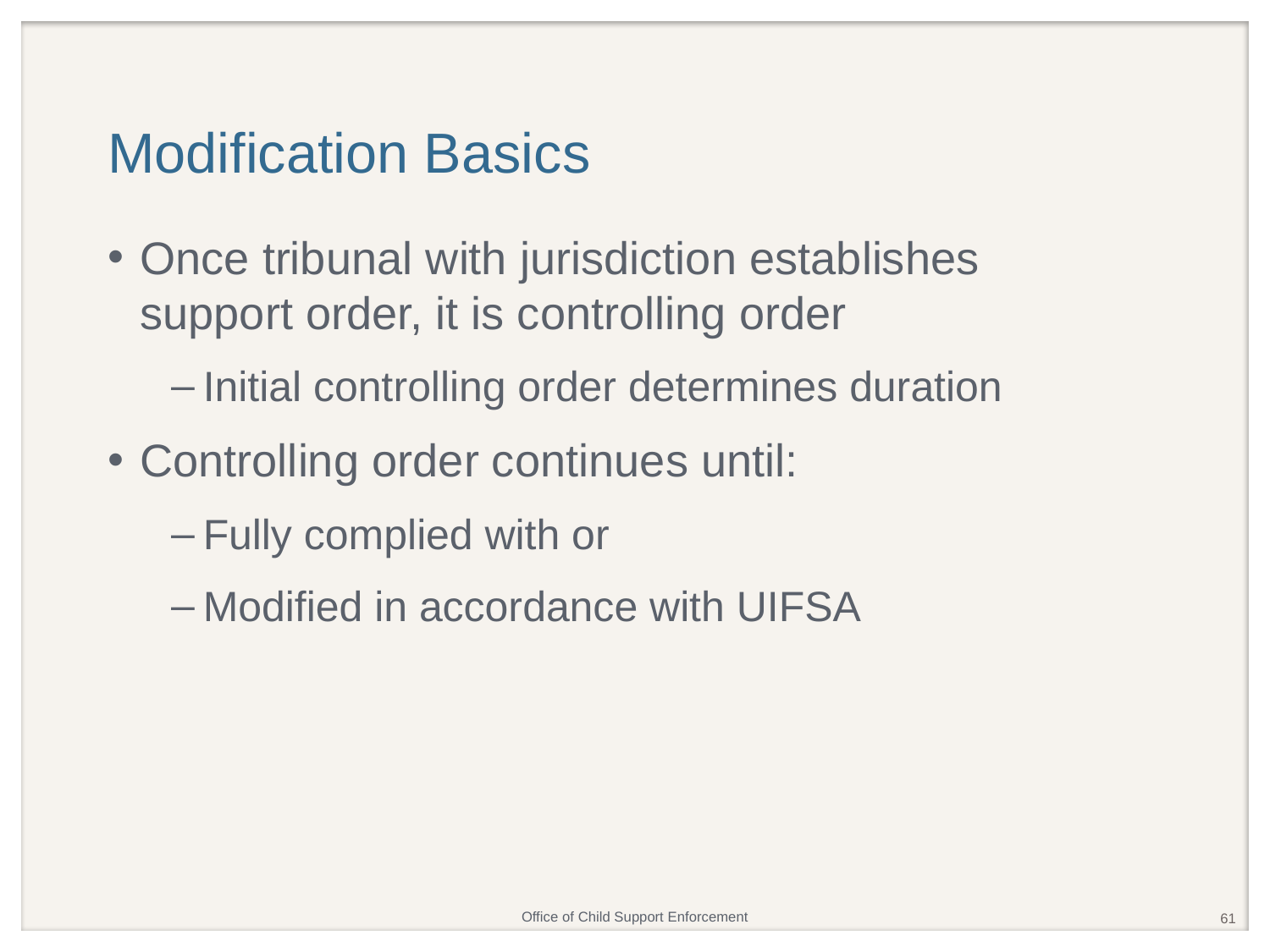

# Modification Basics
Once tribunal with jurisdiction establishes support order, it is controlling order
Initial controlling order determines duration
Controlling order continues until:
Fully complied with or
Modified in accordance with UIFSA
61